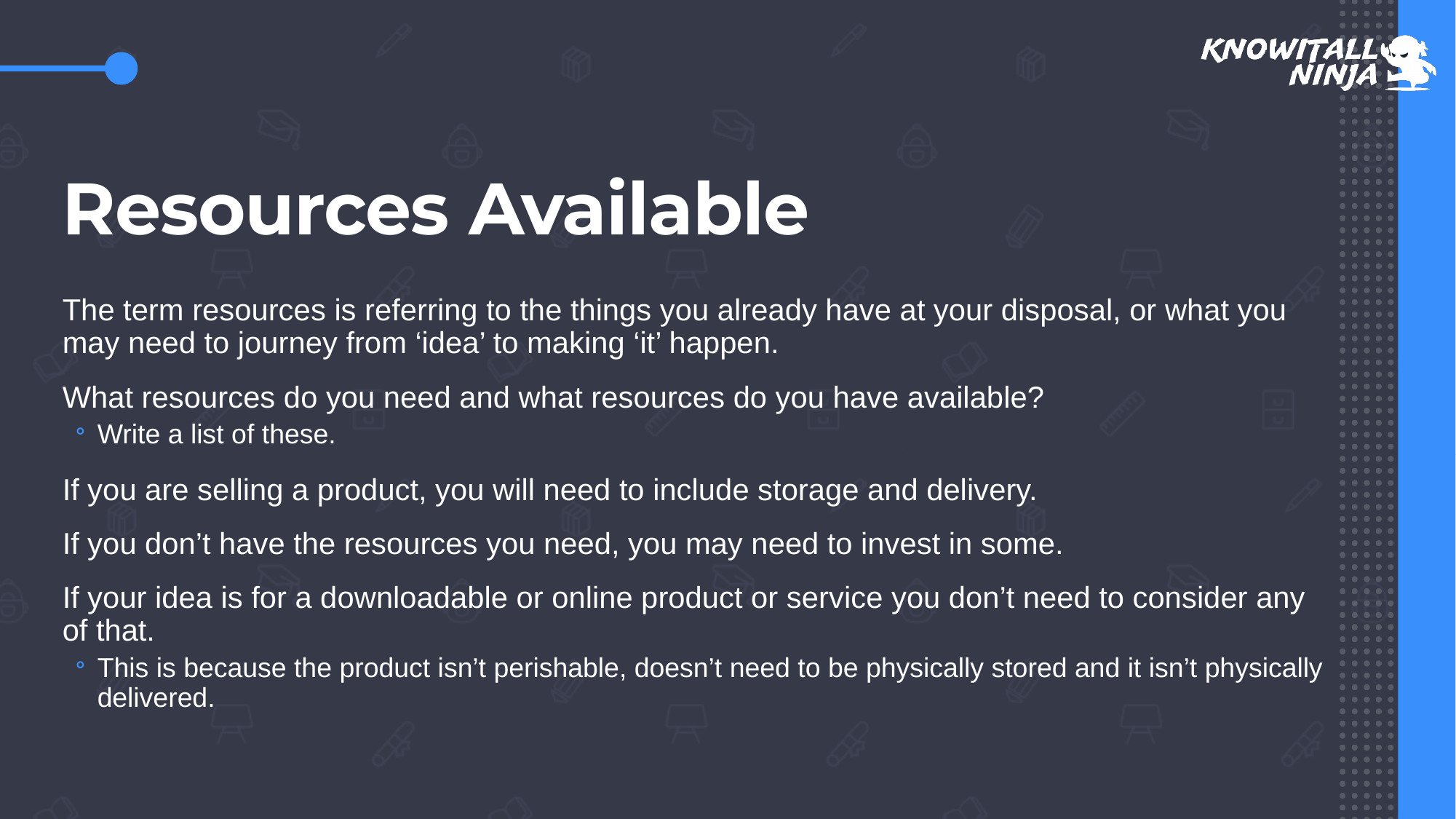

# Resources Available
The term resources is referring to the things you already have at your disposal, or what you may need to journey from ‘idea’ to making ‘it’ happen.
What resources do you need and what resources do you have available?
Write a list of these.
If you are selling a product, you will need to include storage and delivery.
If you don’t have the resources you need, you may need to invest in some.
If your idea is for a downloadable or online product or service you don’t need to consider any of that.
This is because the product isn’t perishable, doesn’t need to be physically stored and it isn’t physically delivered.